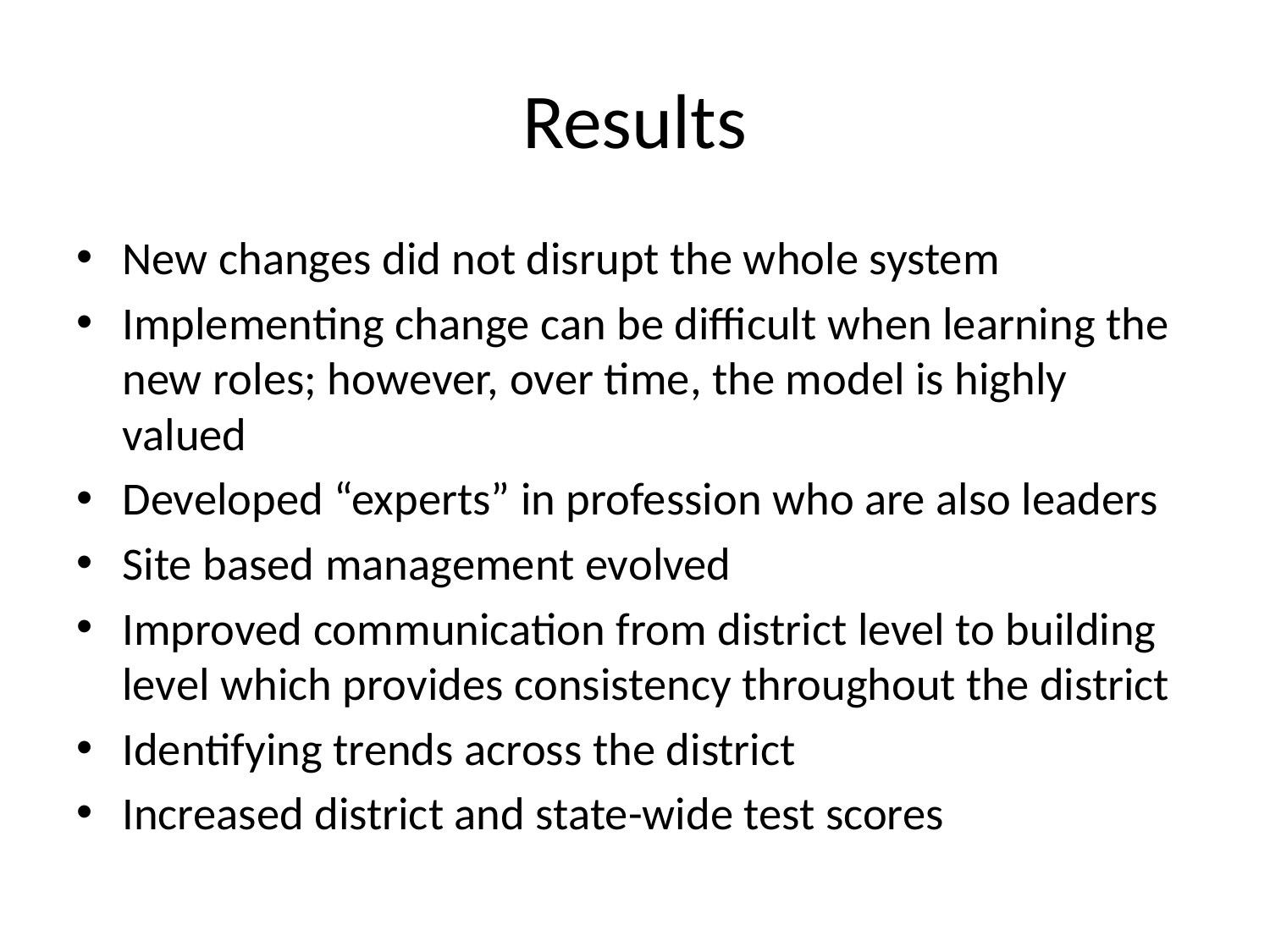

# Results
New changes did not disrupt the whole system
Implementing change can be difficult when learning the new roles; however, over time, the model is highly valued
Developed “experts” in profession who are also leaders
Site based management evolved
Improved communication from district level to building level which provides consistency throughout the district
Identifying trends across the district
Increased district and state-wide test scores